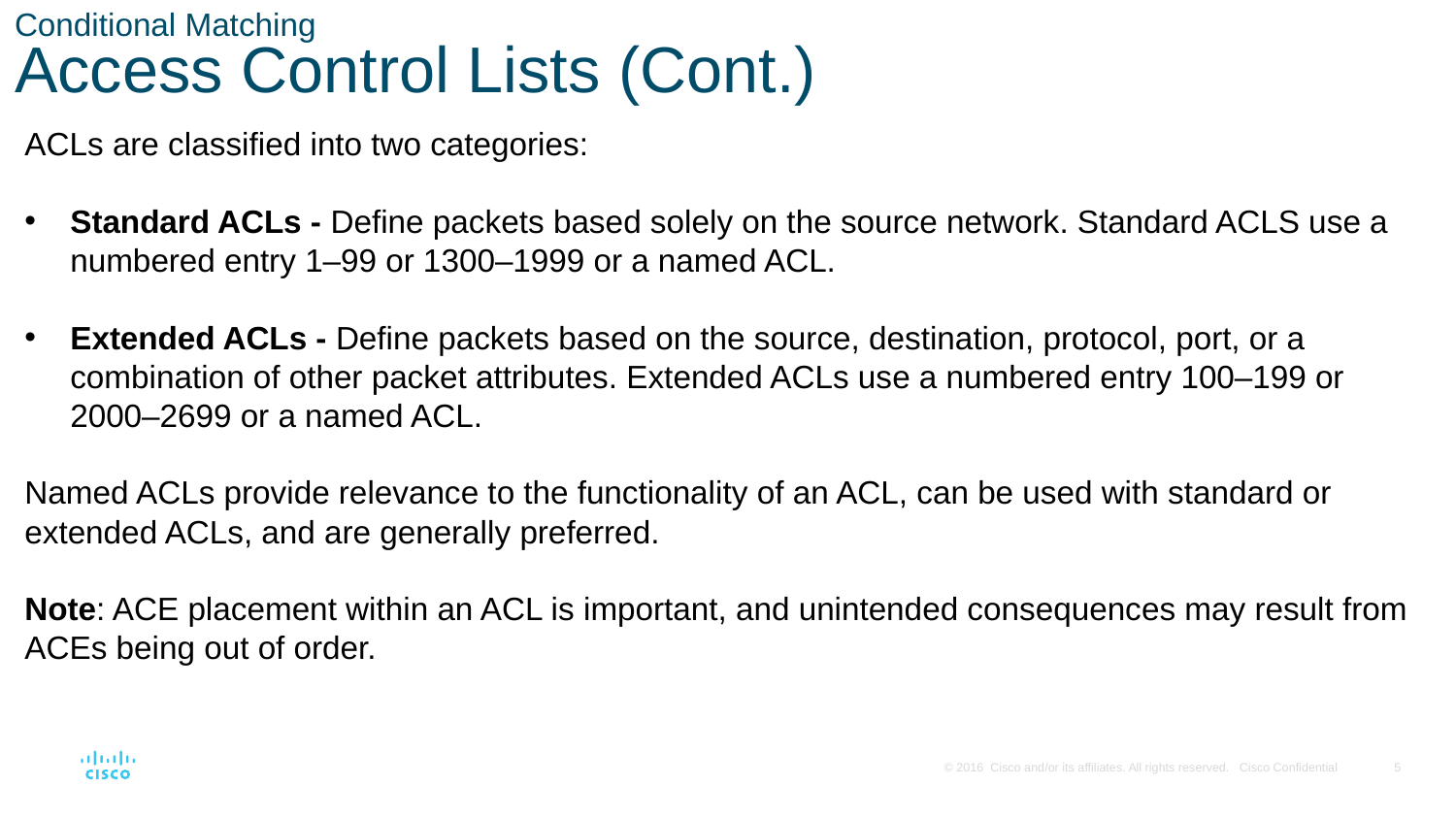

# Conditional Matching Access Control Lists (Cont.)
ACLs are classified into two categories:

Standard ACLs - Define packets based solely on the source network. Standard ACLS use a numbered entry 1–99 or 1300–1999 or a named ACL.

Extended ACLs - Define packets based on the source, destination, protocol, port, or a combination of other packet attributes. Extended ACLs use a numbered entry 100–199 or 2000–2699 or a named ACL.

Named ACLs provide relevance to the functionality of an ACL, can be used with standard or extended ACLs, and are generally preferred.

Note: ACE placement within an ACL is important, and unintended consequences may result from ACEs being out of order.